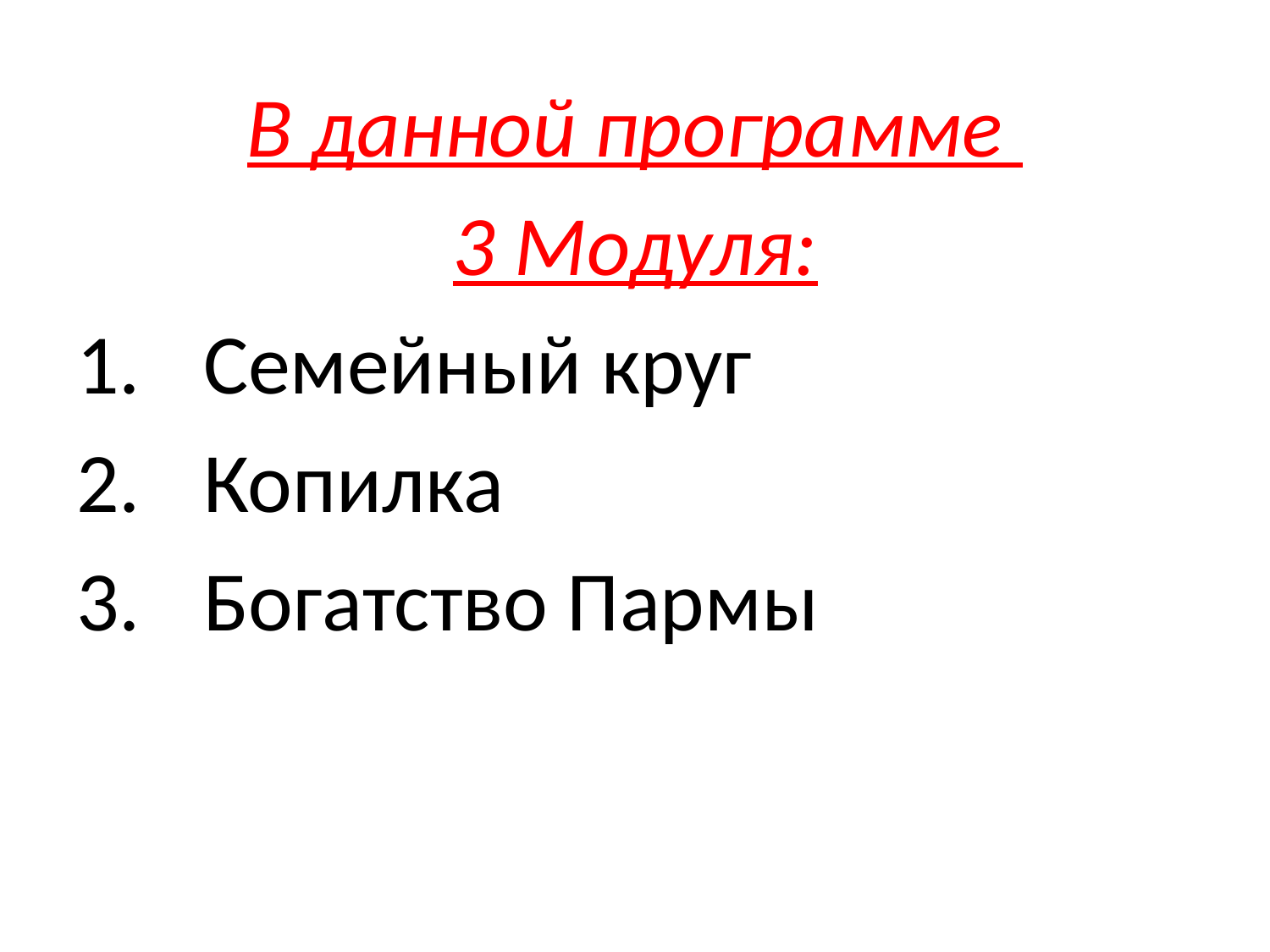

#
В данной программе
3 Модуля:
Семейный круг
Копилка
Богатство Пармы